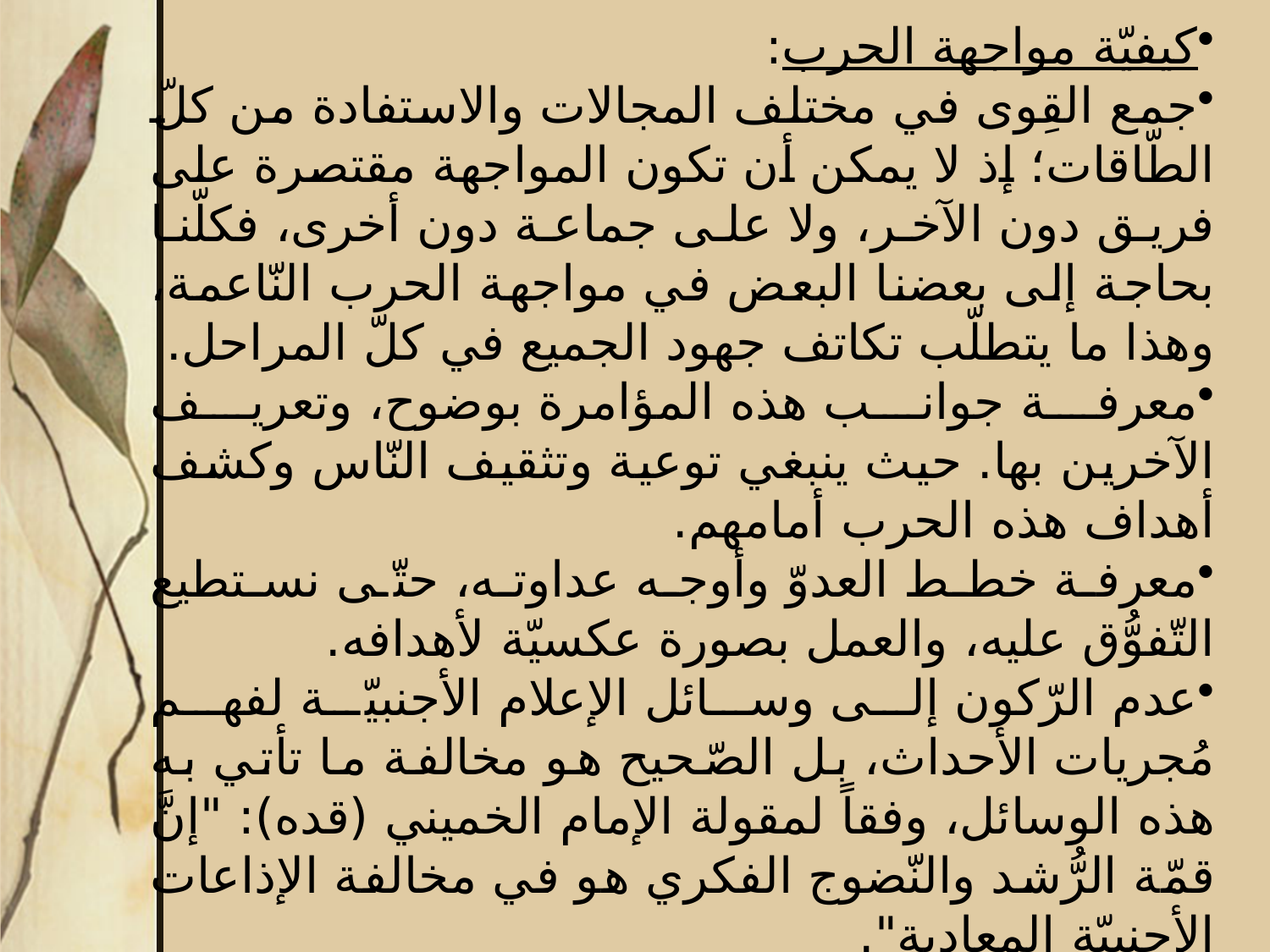

كيفيّة مواجهة الحرب:
جمع القِوى في مختلف المجالات والاستفادة من كلّ الطّاقات؛ إذ لا يمكن أن تكون المواجهة مقتصرة على فريق دون الآخر، ولا على جماعة دون أخرى، فكلّنا بحاجة إلى بعضنا البعض في مواجهة الحرب النّاعمة، وهذا ما يتطلّب تكاتف جهود الجميع في كلّ المراحل.
معرفة جوانب هذه المؤامرة بوضوح، وتعريف الآخرين بها. حيث ينبغي توعية وتثقيف النّاس وكشف أهداف هذه الحرب أمامهم.
معرفة خطط العدوّ وأوجه عداوته، حتّى نستطيع التّفوُّق عليه، والعمل بصورة عكسيّة لأهدافه.
عدم الرّكون إلى وسائل الإعلام الأجنبيّة لفهم مُجريات الأحداث، بل الصّحيح هو مخالفة ما تأتي به هذه الوسائل، وفقاً لمقولة الإمام الخميني (قده): "إنَّ قمّة الرُّشد والنّضوج الفكري هو في مخالفة الإذاعات الأجنبيّة المعادية".